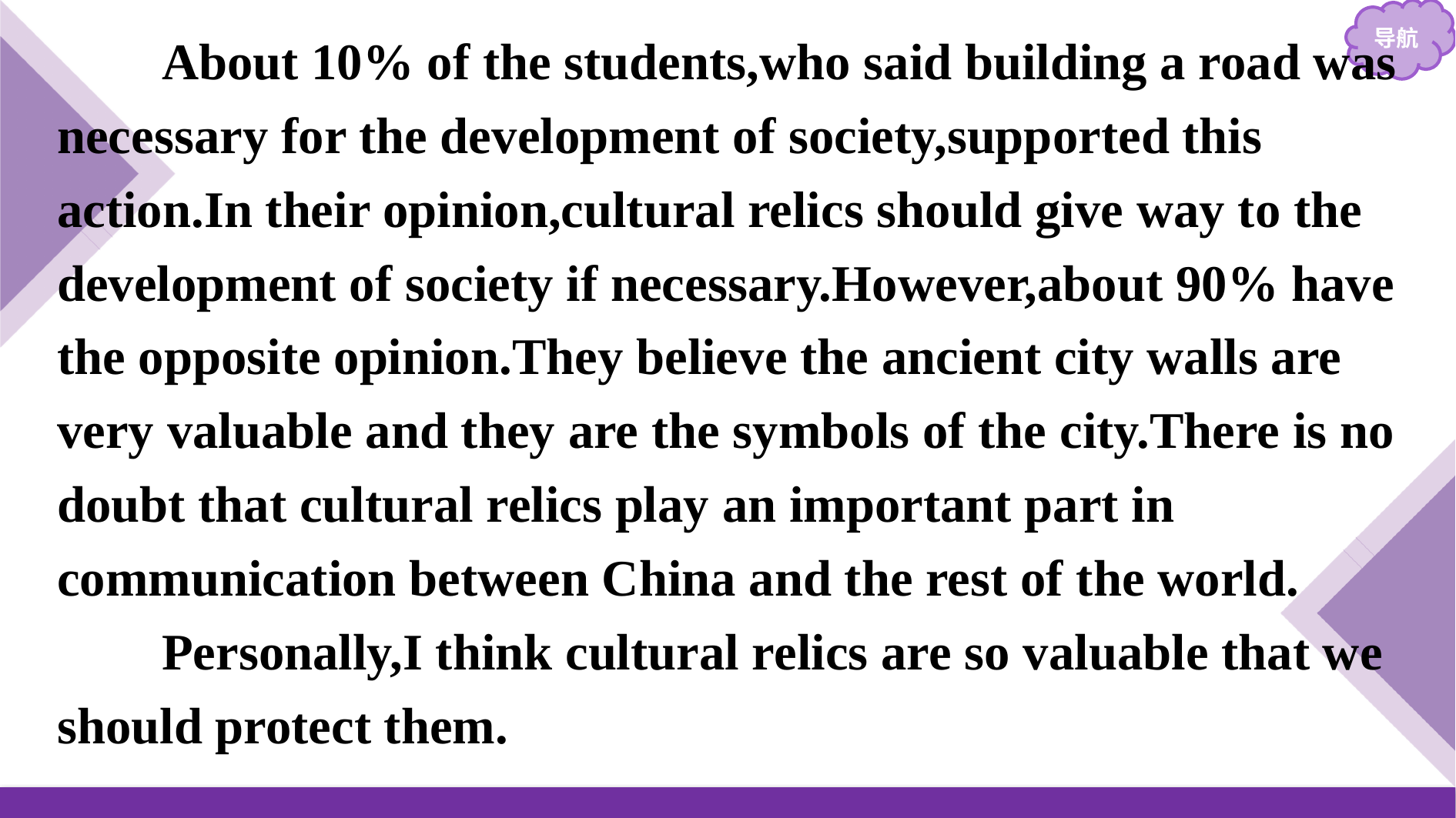

About 10% of the students,who said building a road was necessary for the development of society,supported this action.In their opinion,cultural relics should give way to the development of society if necessary.However,about 90% have the opposite opinion.They believe the ancient city walls are very valuable and they are the symbols of the city.There is no doubt that cultural relics play an important part in communication between China and the rest of the world.
Personally,I think cultural relics are so valuable that we should protect them.